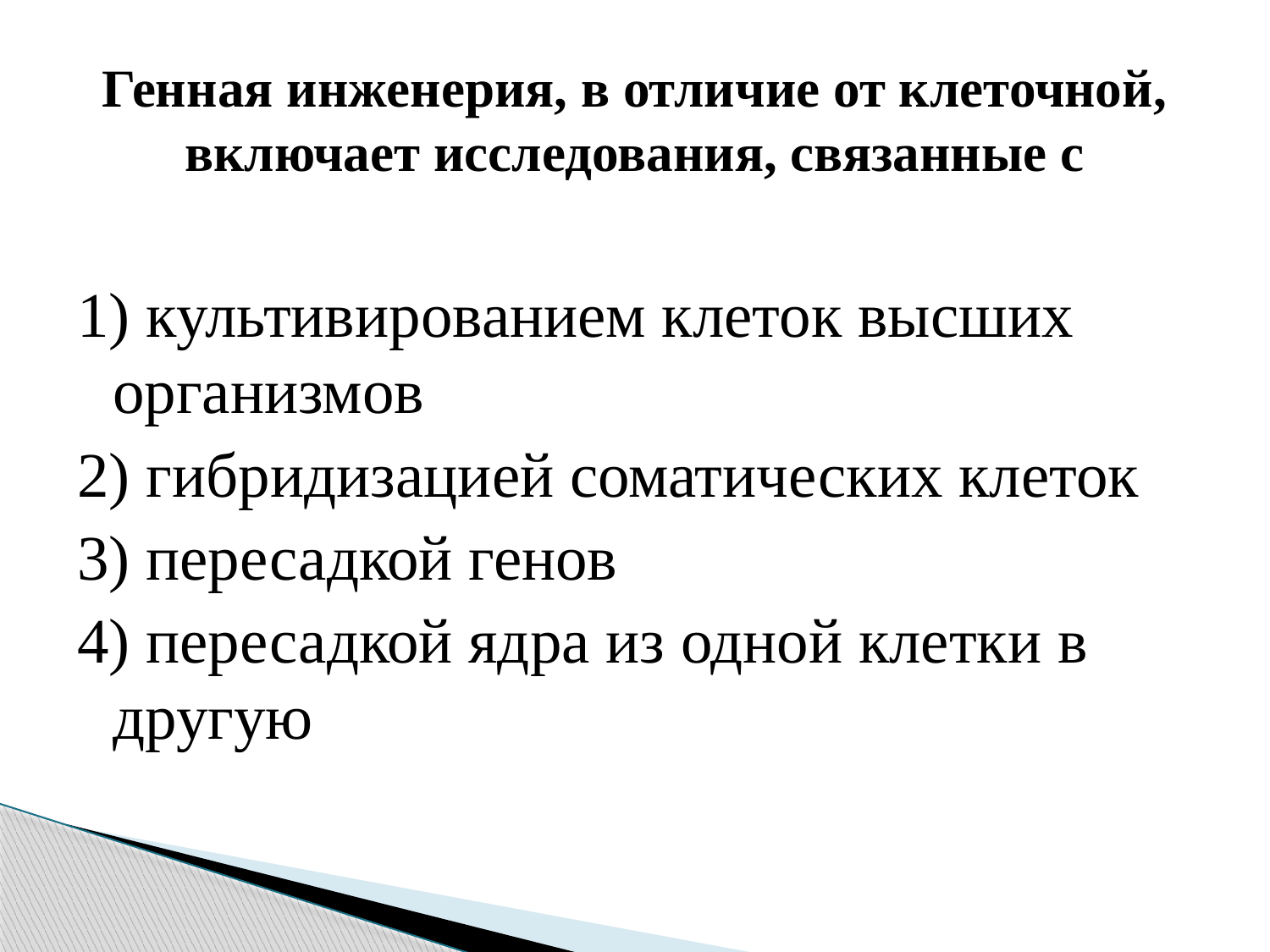

# Генная инженерия, в отличие от клеточной, включает исследования, связанные с
1) культивированием клеток высших организмов
2) гибридизацией соматических клеток
3) пересадкой генов
4) пересадкой ядра из одной клетки в другую